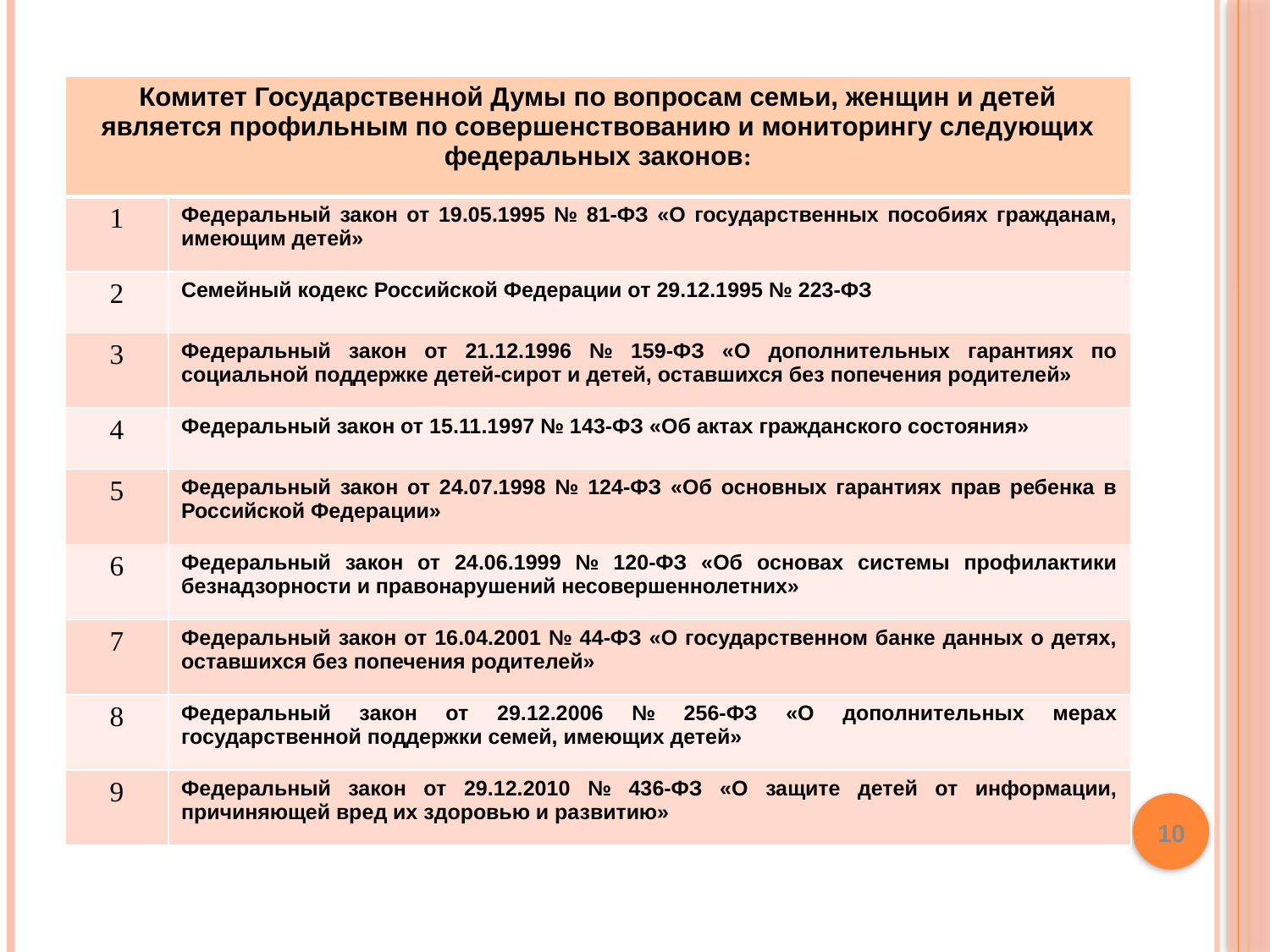

| Комитет Государственной Думы по вопросам семьи, женщин и детей является профильным по совершенствованию и мониторингу следующих федеральных законов: |  |
| --- | --- |
| 1 | Федеральный закон от 19.05.1995 № 81-ФЗ «О государственных пособиях гражданам, имеющим детей» |
| 2 | Семейный кодекс Российской Федерации от 29.12.1995 № 223-ФЗ |
| 3 | Федеральный закон от 21.12.1996 № 159-ФЗ «О дополнительных гарантиях по социальной поддержке детей-сирот и детей, оставшихся без попечения родителей» |
| 4 | Федеральный закон от 15.11.1997 № 143-ФЗ «Об актах гражданского состояния» |
| 5 | Федеральный закон от 24.07.1998 № 124-ФЗ «Об основных гарантиях прав ребенка в Российской Федерации» |
| 6 | Федеральный закон от 24.06.1999 № 120-ФЗ «Об основах системы профилактики безнадзорности и правонарушений несовершеннолетних» |
| 7 | Федеральный закон от 16.04.2001 № 44-ФЗ «О государственном банке данных о детях, оставшихся без попечения родителей» |
| 8 | Федеральный закон от 29.12.2006 № 256-ФЗ «О дополнительных мерах государственной поддержки семей, имеющих детей» |
| 9 | Федеральный закон от 29.12.2010 № 436-ФЗ «О защите детей от информации, причиняющей вред их здоровью и развитию» |

10